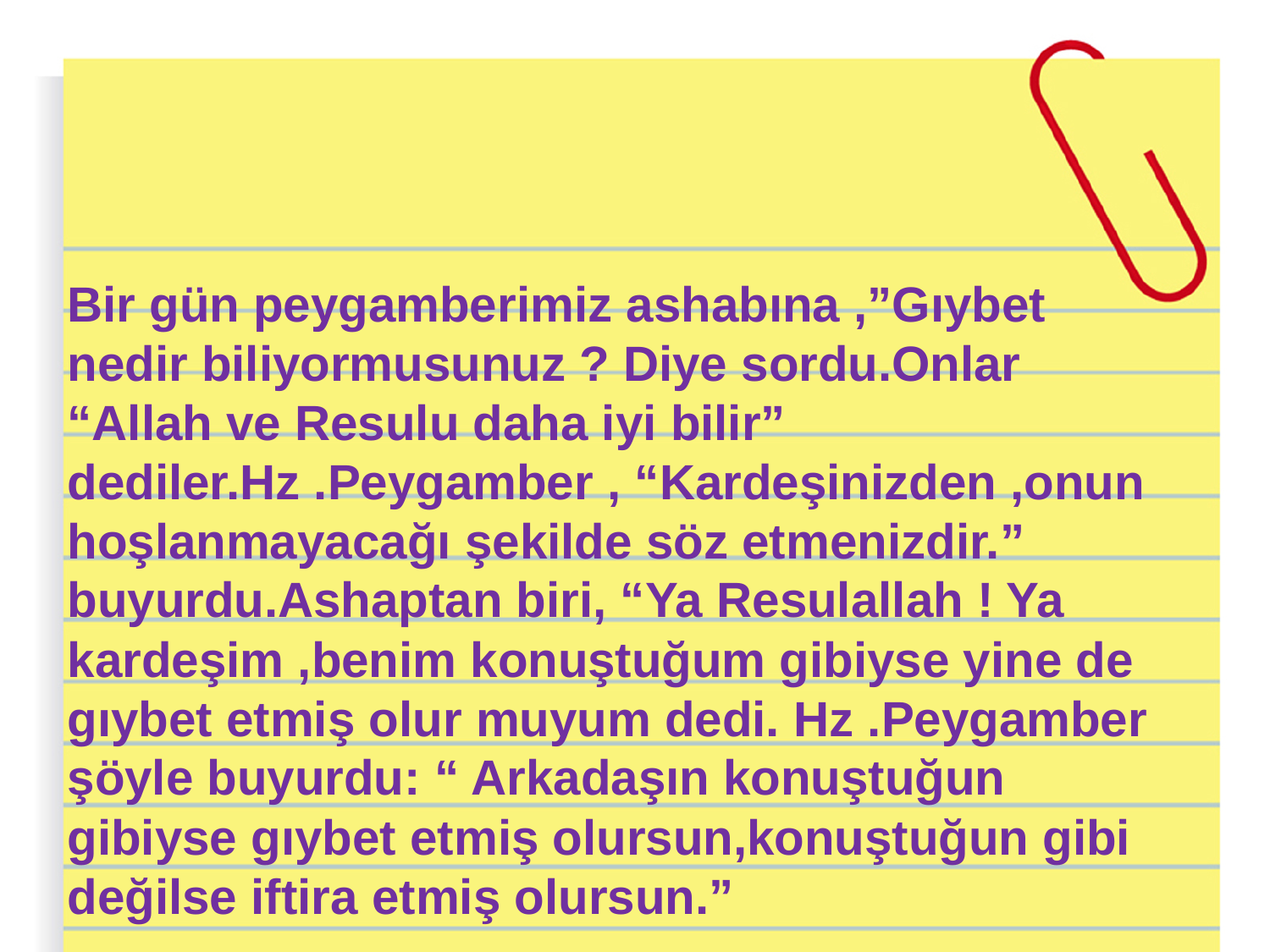

Bir gün peygamberimiz ashabına ,”Gıybet nedir biliyormusunuz ? Diye sordu.Onlar “Allah ve Resulu daha iyi bilir” dediler.Hz .Peygamber , “Kardeşinizden ,onun hoşlanmayacağı şekilde söz etmenizdir.” buyurdu.Ashaptan biri, “Ya Resulallah ! Ya kardeşim ,benim konuştuğum gibiyse yine de gıybet etmiş olur muyum dedi. Hz .Peygamber şöyle buyurdu: “ Arkadaşın konuştuğun gibiyse gıybet etmiş olursun,konuştuğun gibi değilse iftira etmiş olursun.”